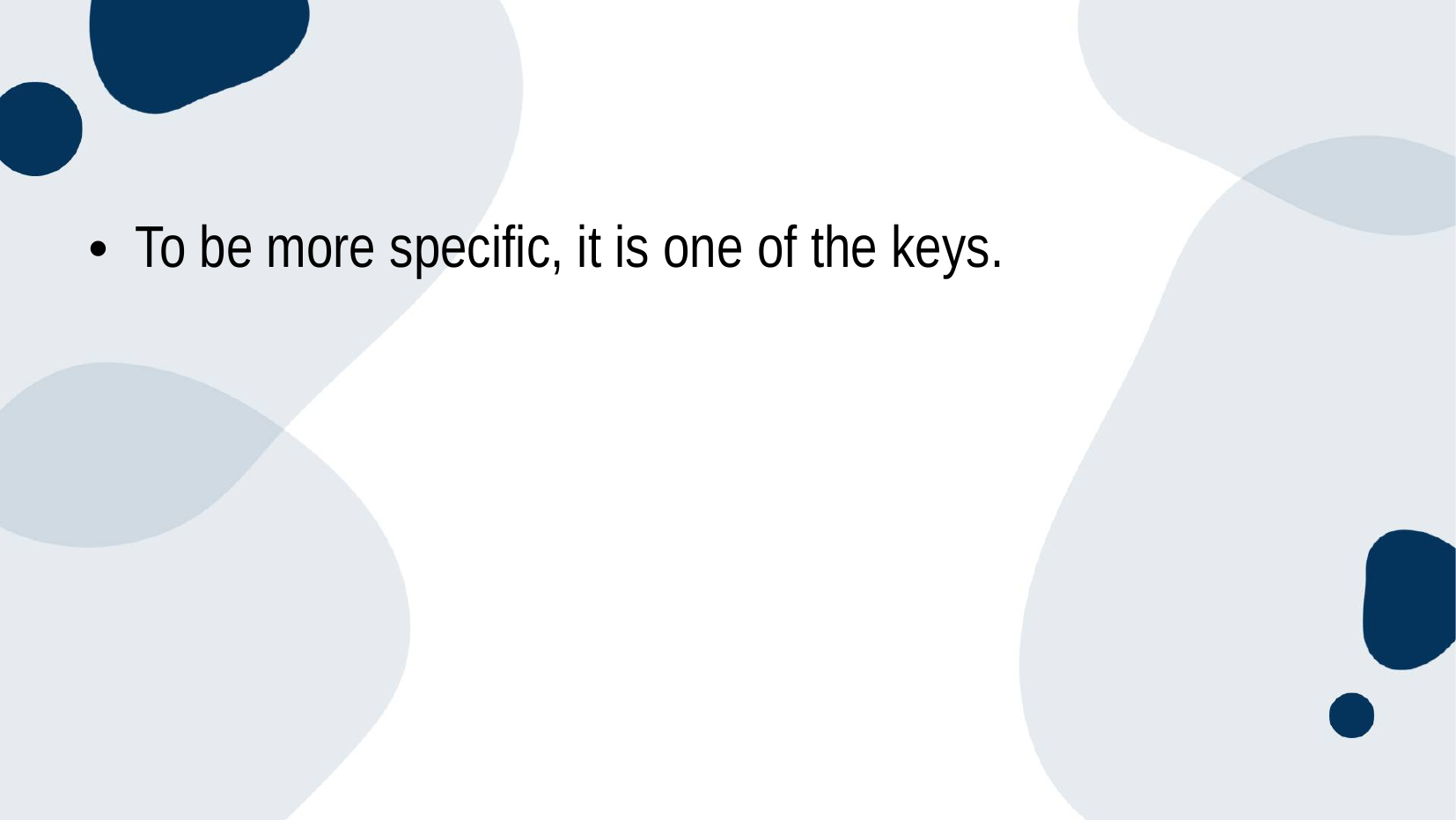

#
To be more specific, it is one of the keys.